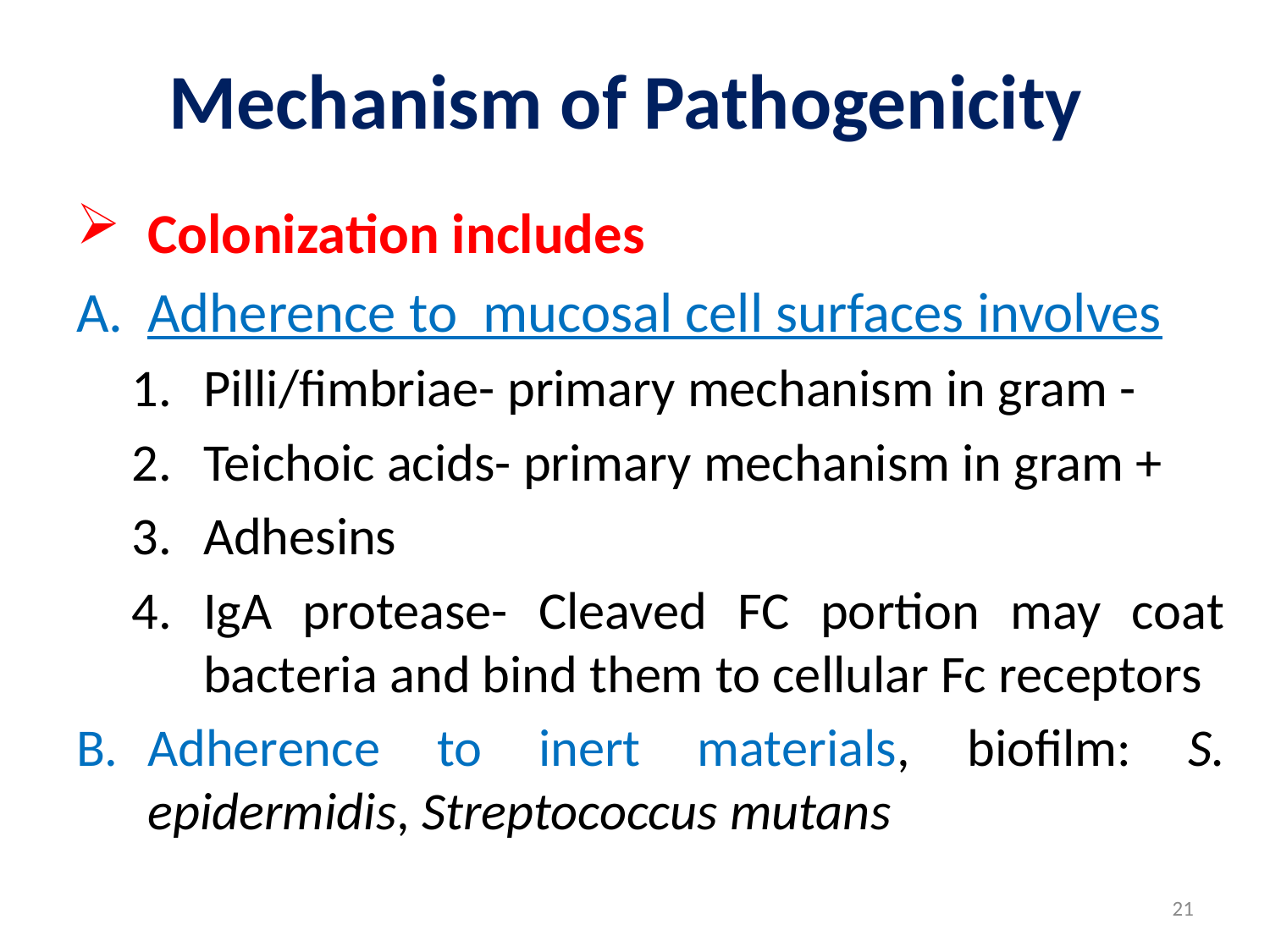

# Mechanism of Pathogenicity
Colonization includes
Adherence to  mucosal cell surfaces involves
Pilli/fimbriae- primary mechanism in gram -
Teichoic acids- primary mechanism in gram +
Adhesins
IgA protease- Cleaved FC portion may coat bacteria and bind them to cellular Fc receptors
Adherence to inert materials, biofilm: S. epidermidis, Streptococcus mutans

21